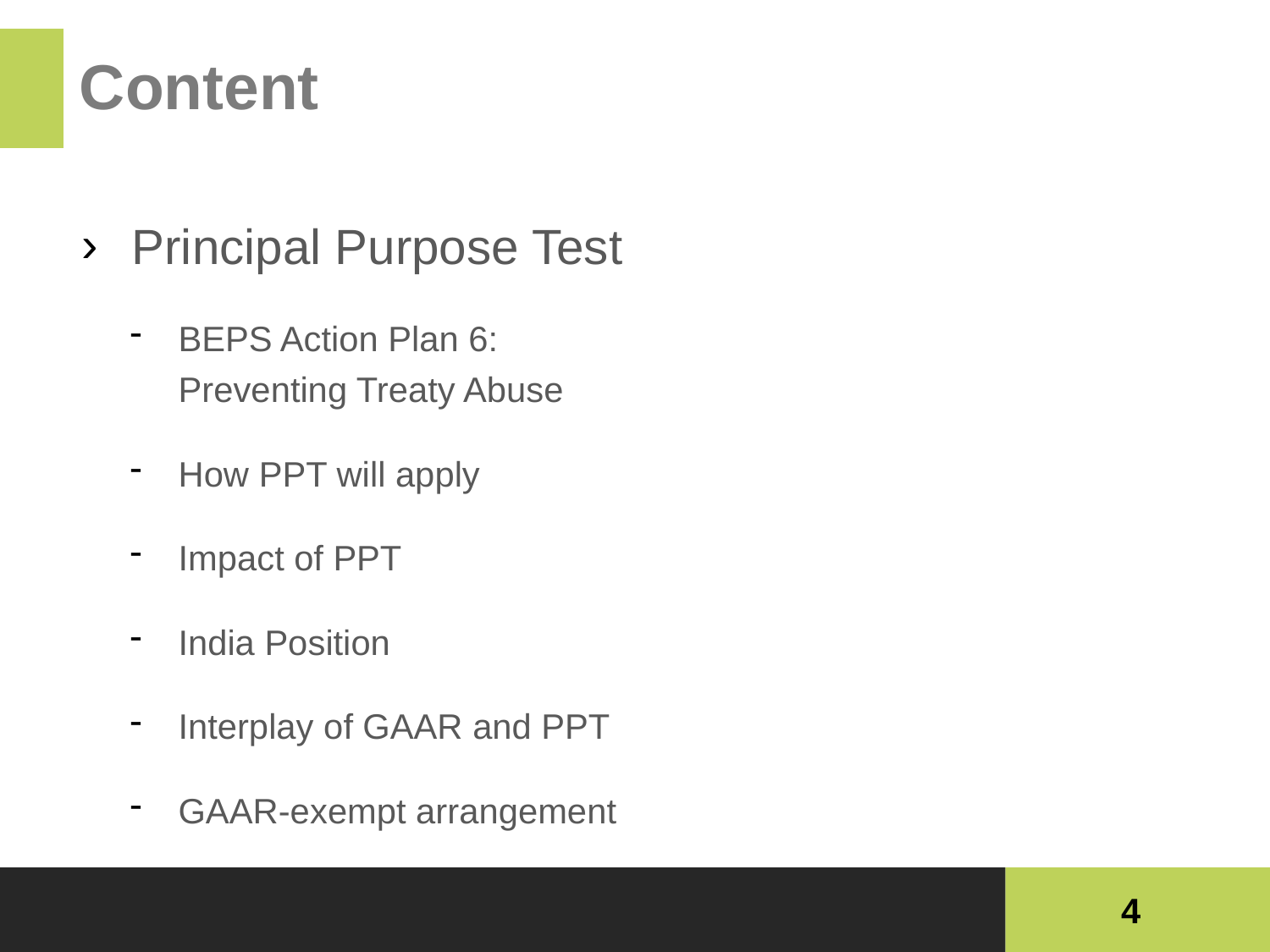

# Content
Principal Purpose Test
BEPS Action Plan 6: Preventing Treaty Abuse
How PPT will apply
Impact of PPT
India Position
Interplay of GAAR and PPT
GAAR-exempt arrangement